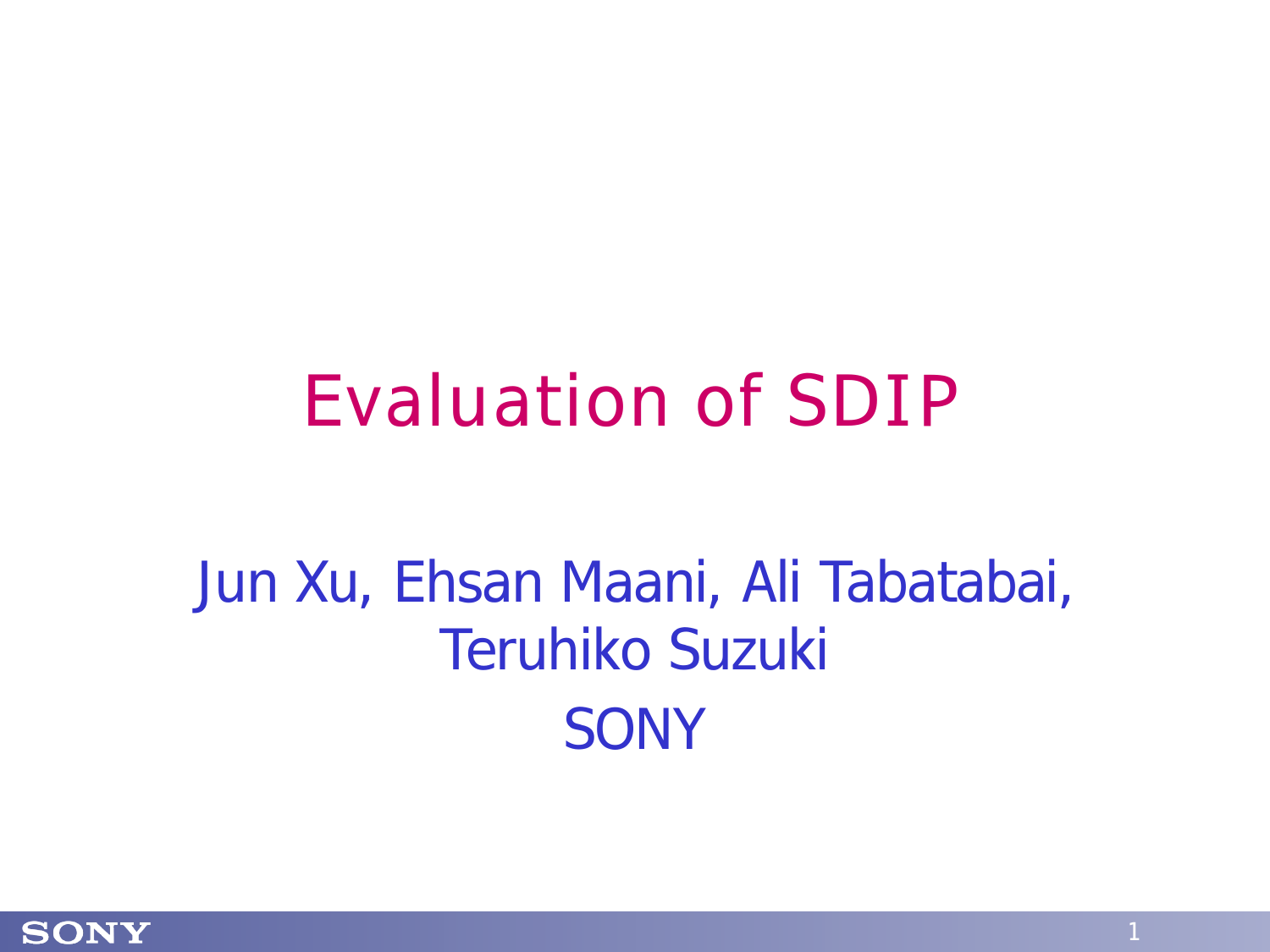

# Evaluation of SDIP
Jun Xu, Ehsan Maani, Ali Tabatabai, Teruhiko Suzuki
SONY
1